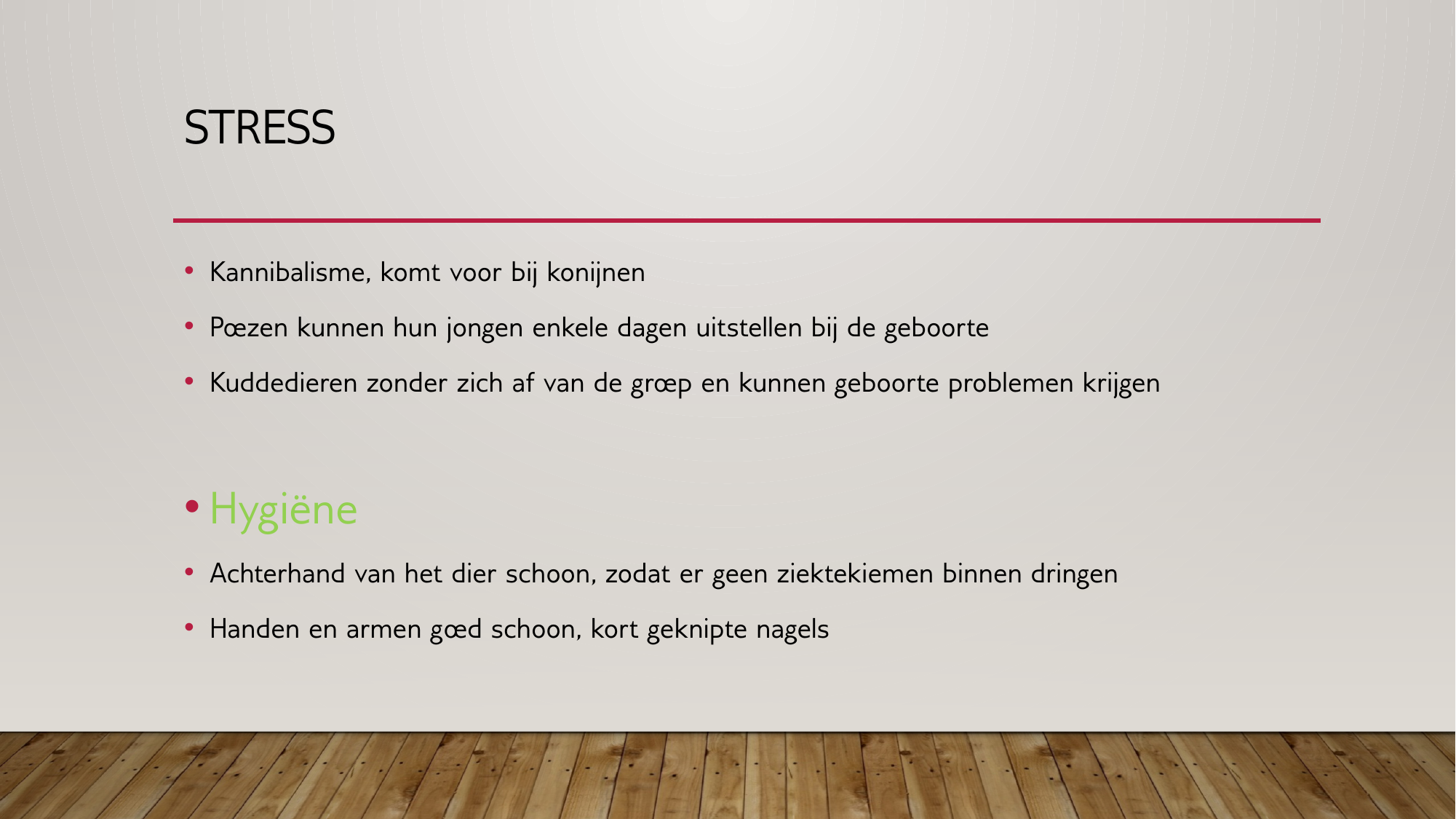

# Stress
Kannibalisme, komt voor bij konijnen
Poezen kunnen hun jongen enkele dagen uitstellen bij de geboorte
Kuddedieren zonder zich af van de groep en kunnen geboorte problemen krijgen

Hygiëne
Achterhand van het dier schoon, zodat er geen ziektekiemen binnen dringen
Handen en armen goed schoon, kort geknipte nagels